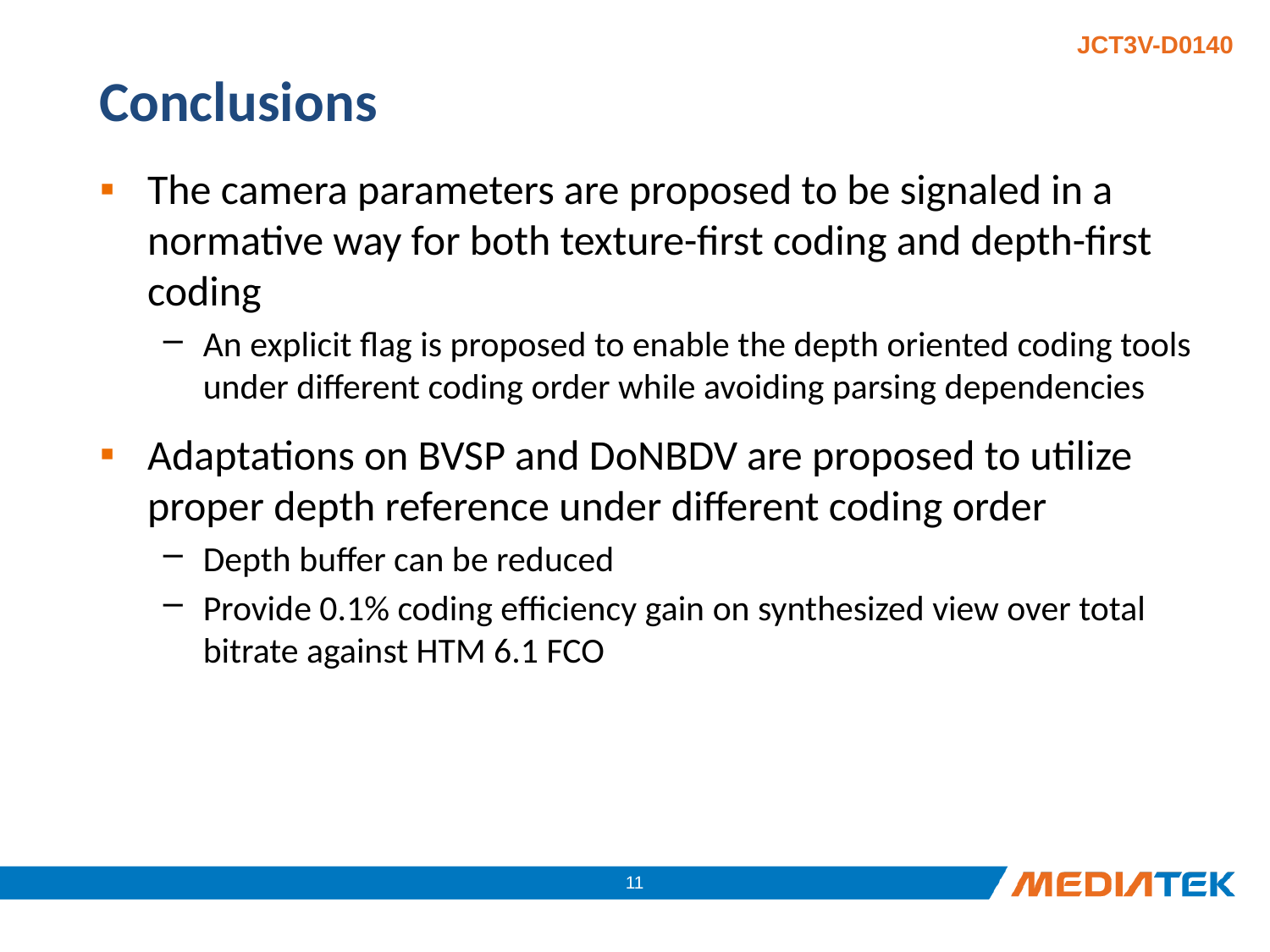

# Conclusions
The camera parameters are proposed to be signaled in a normative way for both texture-first coding and depth-first coding
An explicit flag is proposed to enable the depth oriented coding tools under different coding order while avoiding parsing dependencies
Adaptations on BVSP and DoNBDV are proposed to utilize proper depth reference under different coding order
Depth buffer can be reduced
Provide 0.1% coding efficiency gain on synthesized view over total bitrate against HTM 6.1 FCO

11